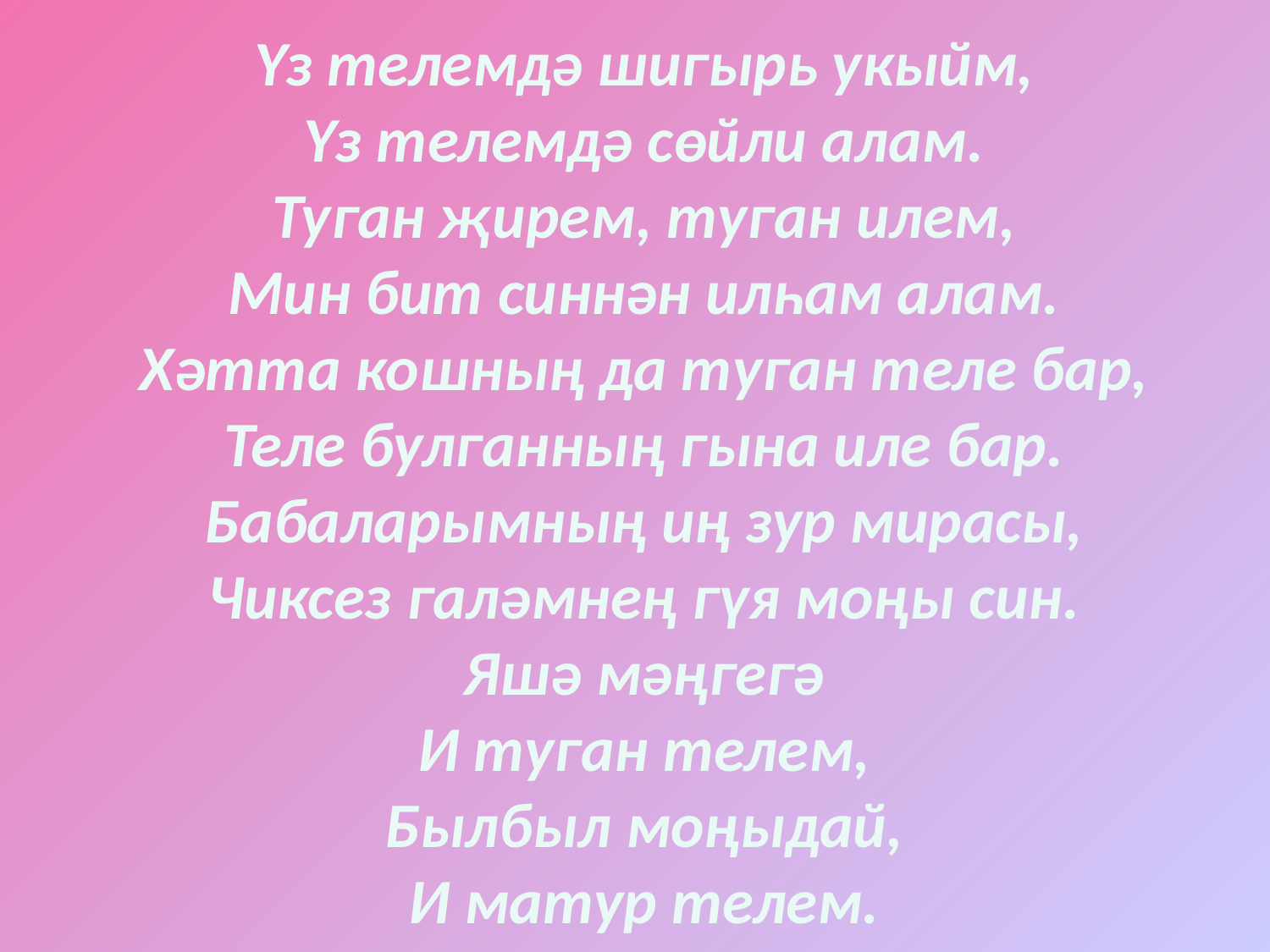

Үз телемдә шигырь укыйм,
Үз телемдә сөйли алам.
Туган җирем, туган илем,
Мин бит синнән илһам алам.
Хәтта кошның да туган теле бар,
Теле булганның гына иле бар.
Бабаларымның иң зур мирасы,
Чиксез галәмнең гүя моңы син.
Яшә мәңгегә
И туган телем,
Былбыл моңыдай,
И матур телем.